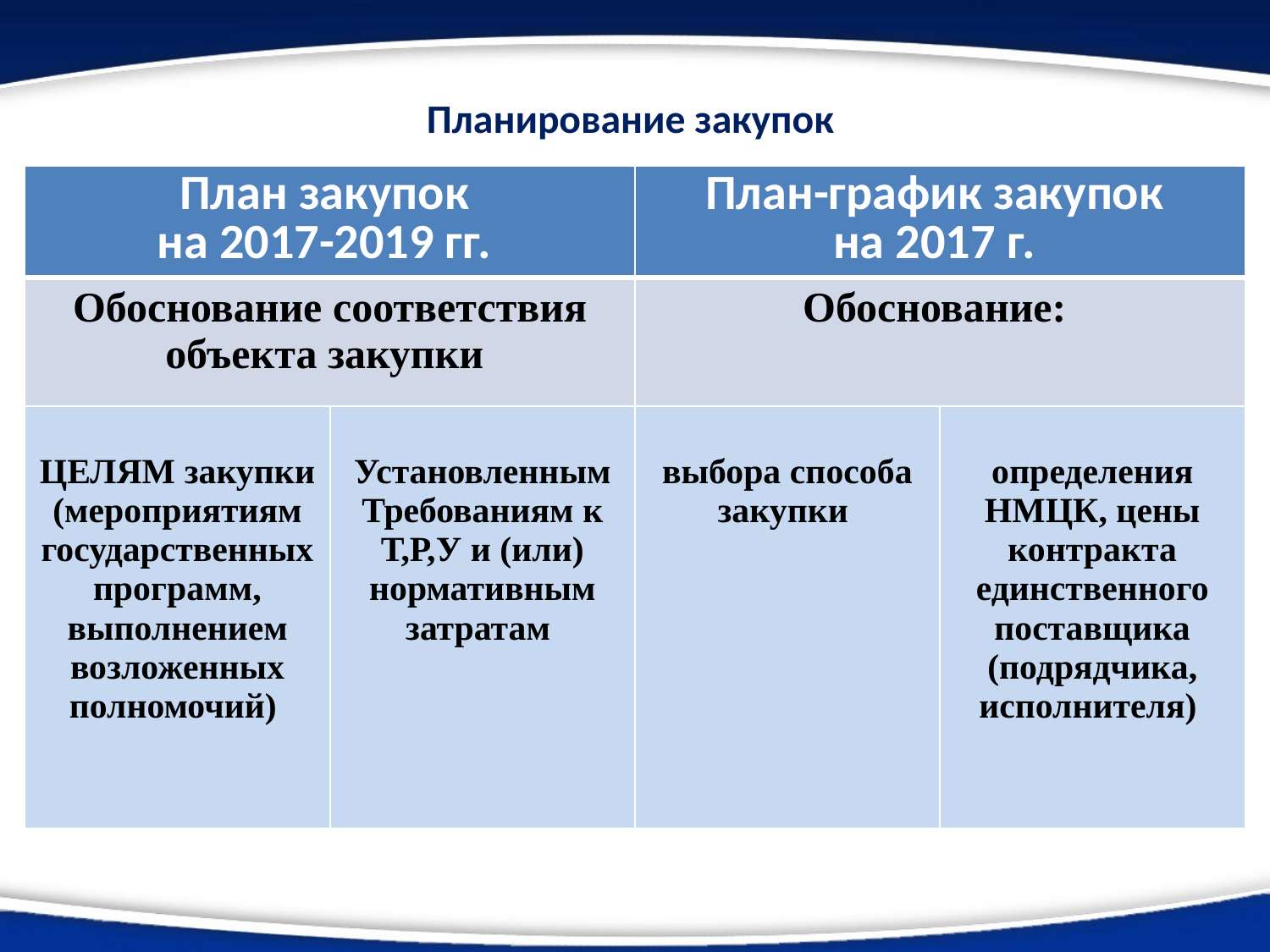

# Планирование закупок
| План закупок на 2017-2019 гг. |  | План-график закупок на 2017 г. |  |
| --- | --- | --- | --- |
| Обоснование соответствия объекта закупки |  | Обоснование: |  |
| ЦЕЛЯМ закупки (мероприятиям государственных программ, выполнением возложенных полномочий) | Установленным Требованиям к Т,Р,У и (или) нормативным затратам | выбора способа закупки | определения НМЦК, цены контракта единственного поставщика (подрядчика, исполнителя) |